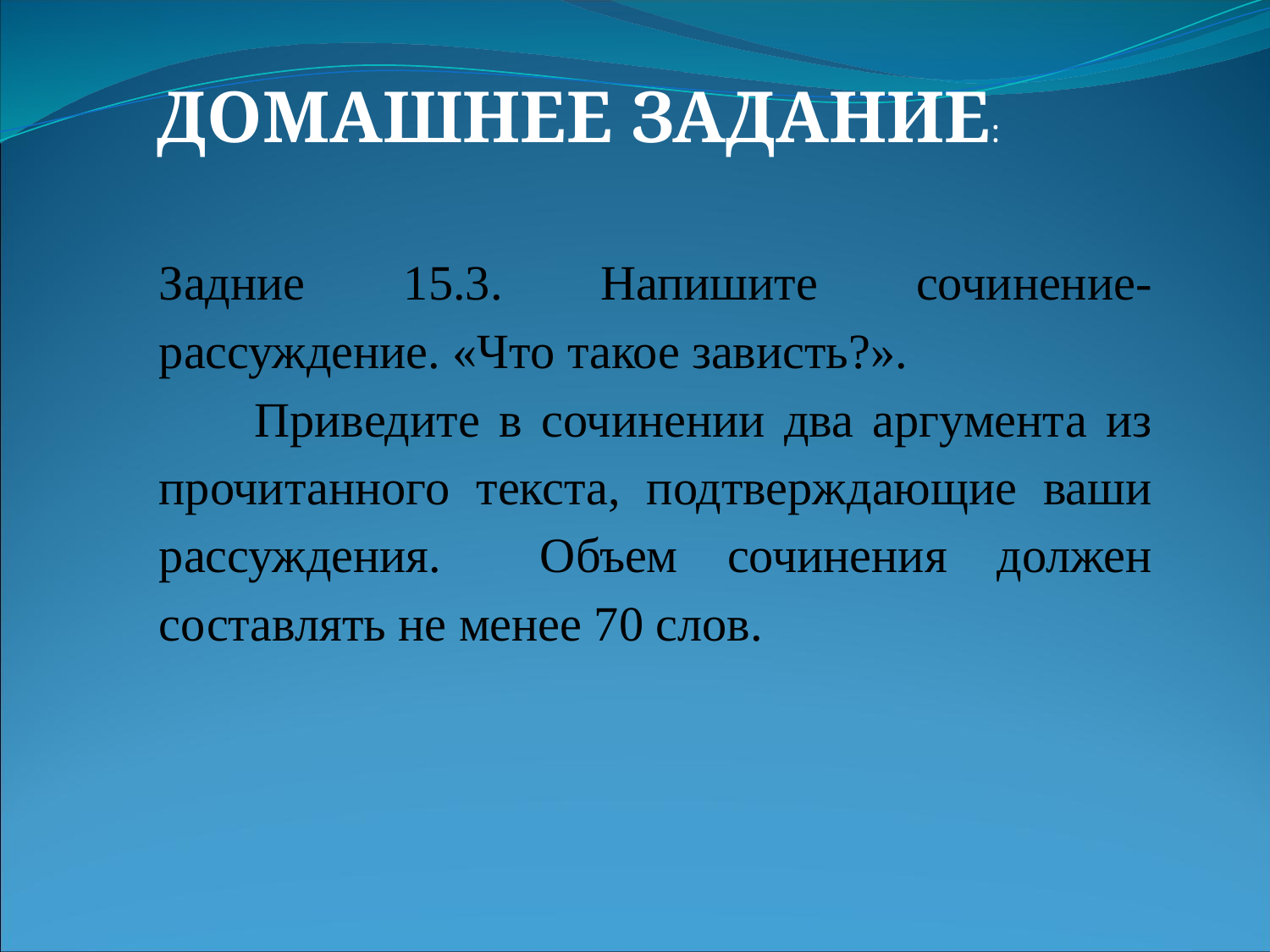

ДОМАШНЕЕ ЗАДАНИЕ:
Задние 15.3. Напишите сочинение-рассуждение. «Что такое зависть?».
     Приведите в сочинении два аргумента из прочитанного текста, подтверждающие ваши рассуждения.  Объем сочинения должен составлять не менее 70 слов.